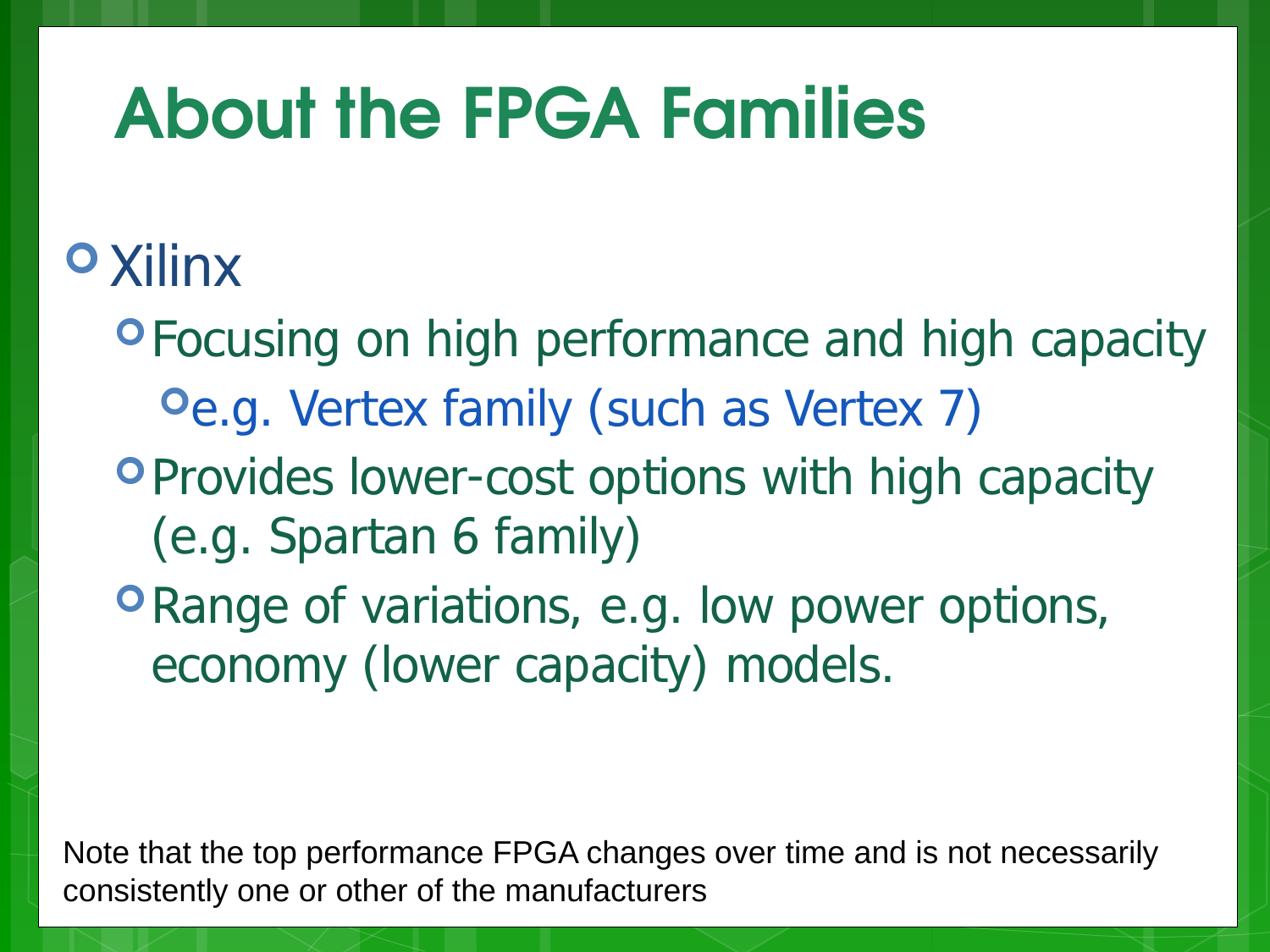

# About the FPGA Families
Xilinx
Focusing on high performance and high capacity
e.g. Vertex family (such as Vertex 7)
Provides lower-cost options with high capacity (e.g. Spartan 6 family)
Range of variations, e.g. low power options, economy (lower capacity) models.
Note that the top performance FPGA changes over time and is not necessarily consistently one or other of the manufacturers